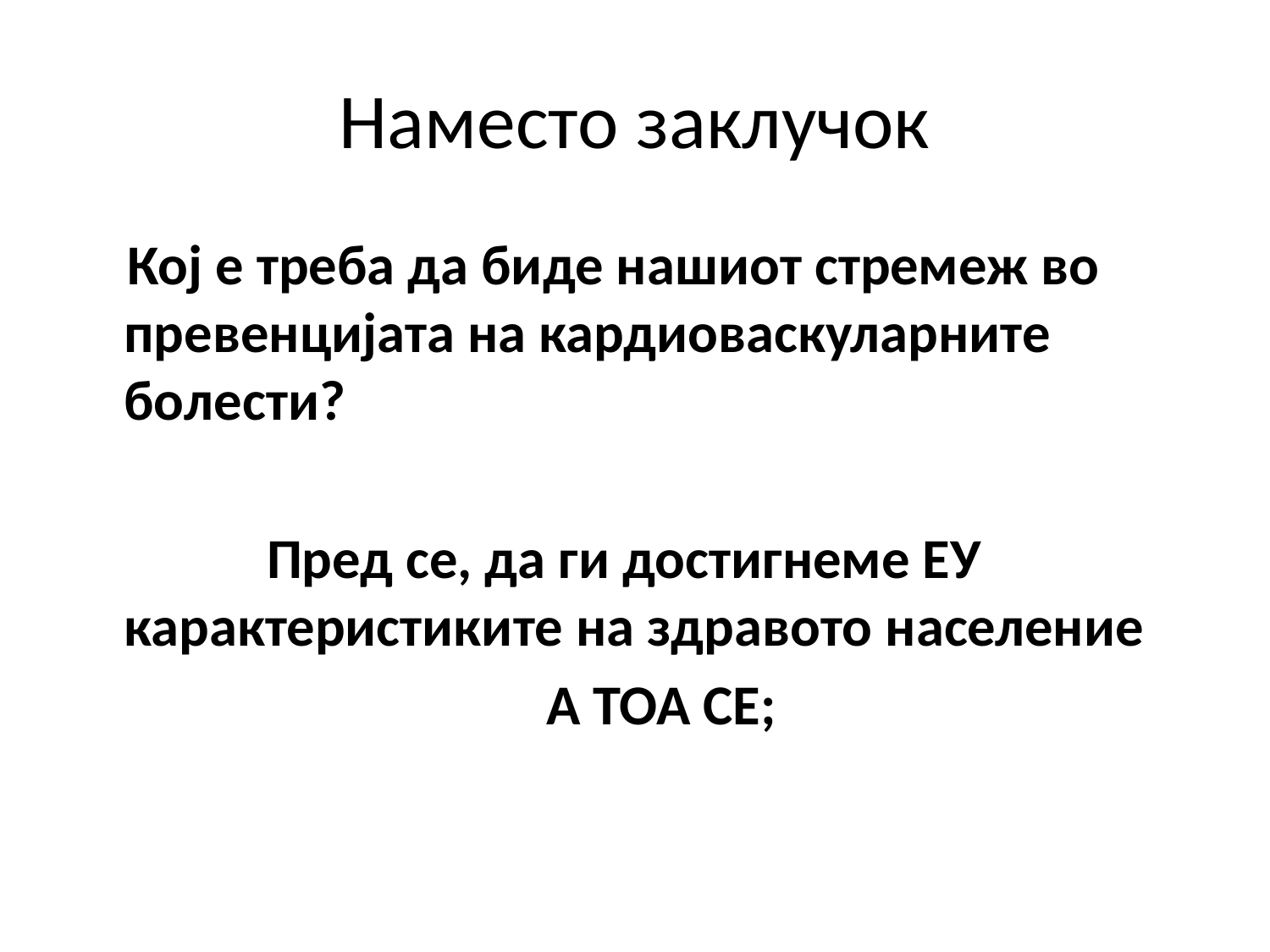

# Наместо заклучок
    Кој е треба да биде нашиот стремеж во превенцијата на кардиоваскуларните болести?

               Пред се, да ги достигнеме ЕУ карактеристиките на здравото население
                                     А ТОА СЕ;